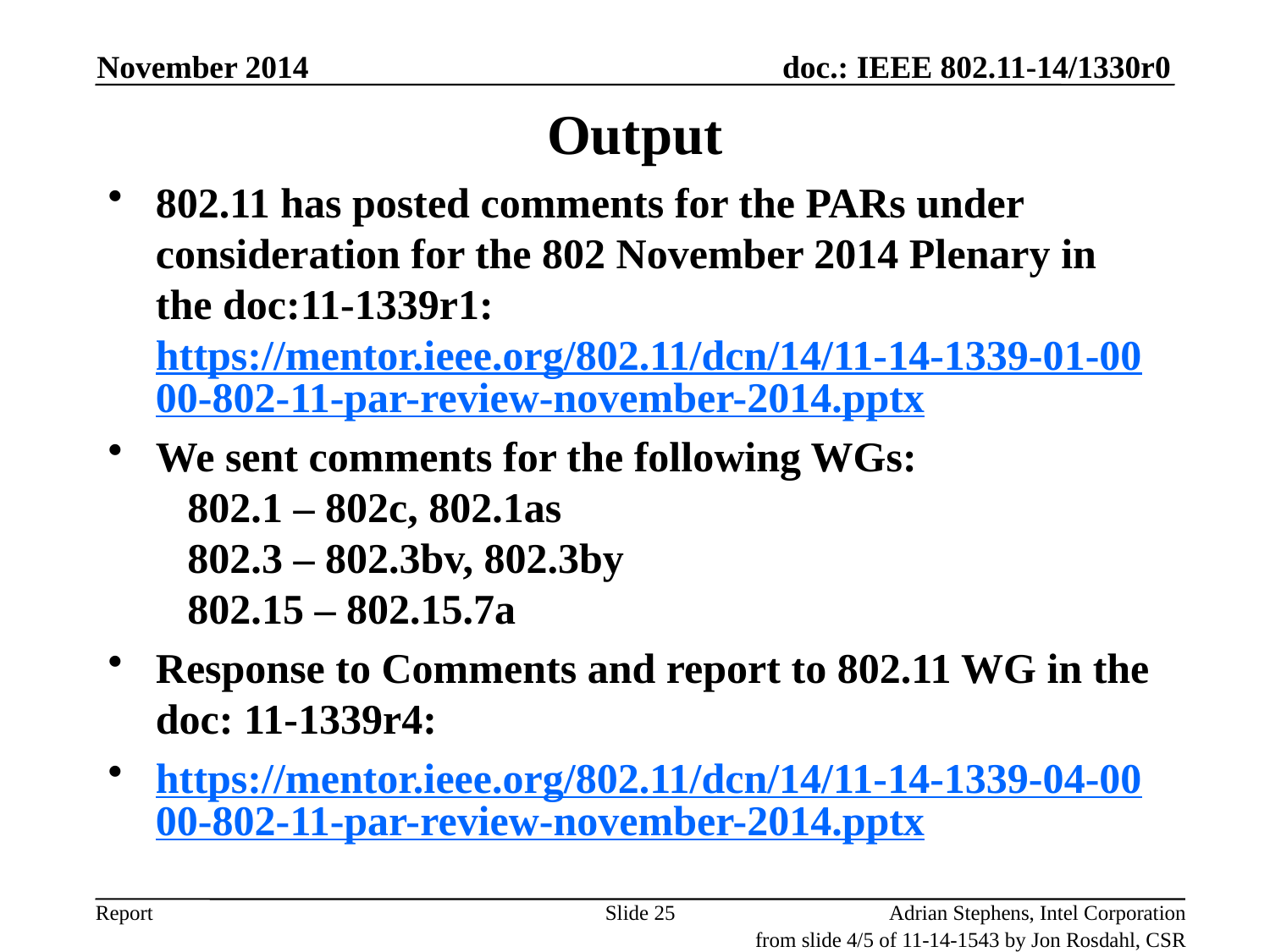

November 2014
# Output
802.11 has posted comments for the PARs under consideration for the 802 November 2014 Plenary in the doc:11-1339r1:
https://mentor.ieee.org/802.11/dcn/14/11-14-1339-01-0000-802-11-par-review-november-2014.pptx
We sent comments for the following WGs:
   802.1 – 802c, 802.1as
   802.3 – 802.3bv, 802.3by
   802.15 – 802.15.7a
Response to Comments and report to 802.11 WG in the doc: 11-1339r4:
https://mentor.ieee.org/802.11/dcn/14/11-14-1339-04-0000-802-11-par-review-november-2014.pptx

Slide 25
Adrian Stephens, Intel Corporation
from slide 4/5 of 11-14-1543 by Jon Rosdahl, CSR